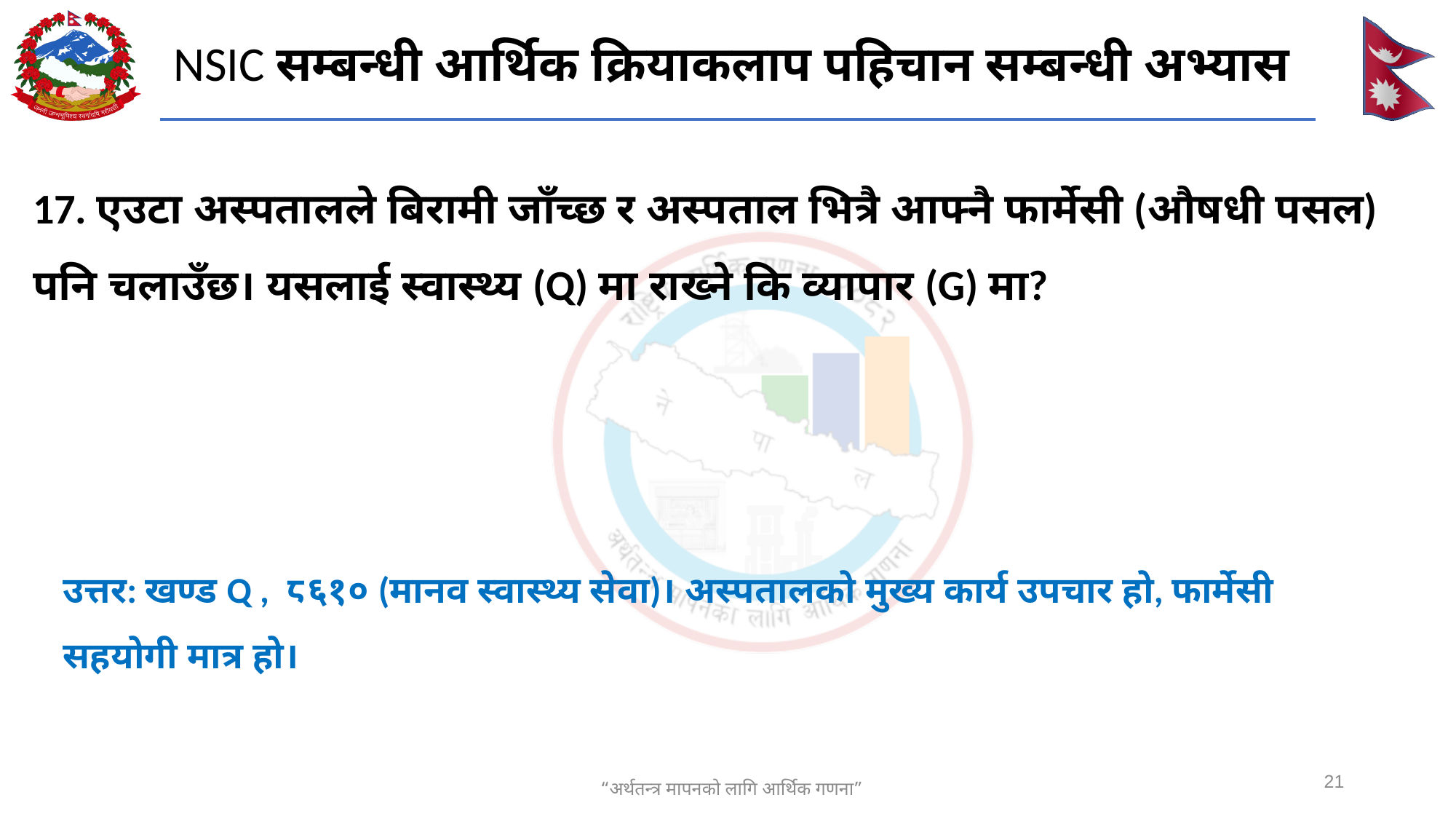

# NSIC सम्बन्धी आर्थिक क्रियाकलाप पहिचान सम्बन्धी अभ्यास
17. एउटा अस्पतालले बिरामी जाँच्छ र अस्पताल भित्रै आफ्नै फार्मेसी (औषधी पसल) पनि चलाउँछ। यसलाई स्वास्थ्य (Q) मा राख्ने कि व्यापार (G) मा?

उत्तर: खण्ड Q ,  ८६१० (मानव स्वास्थ्य सेवा)। अस्पतालको मुख्य कार्य उपचार हो, फार्मेसी सहयोगी मात्र हो।

21
“अर्थतन्त्र मापनको लागि आर्थिक गणना”